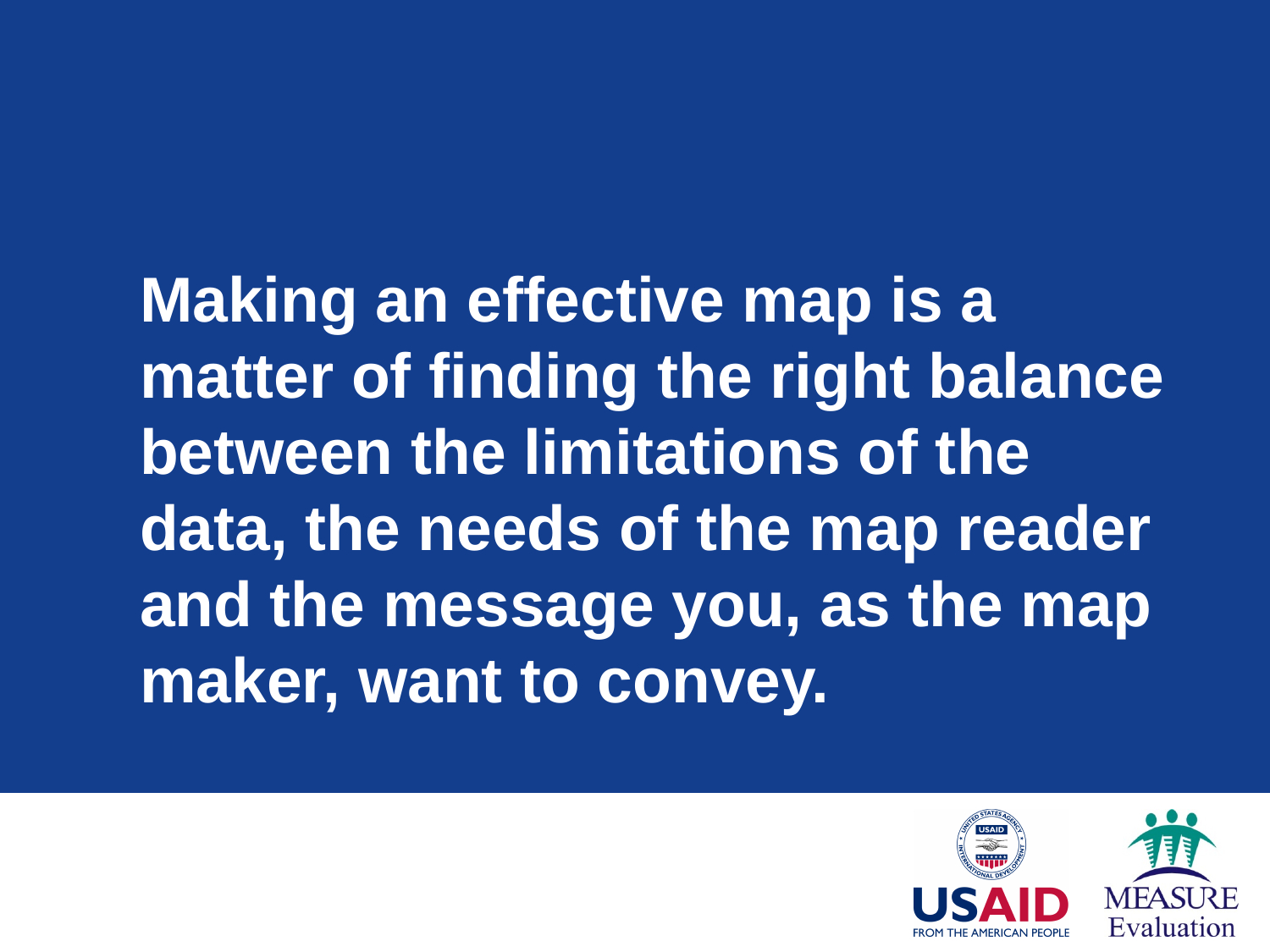

# Making an effective map is a matter of finding the right balance between the limitations of the data, the needs of the map reader and the message you, as the map maker, want to convey.